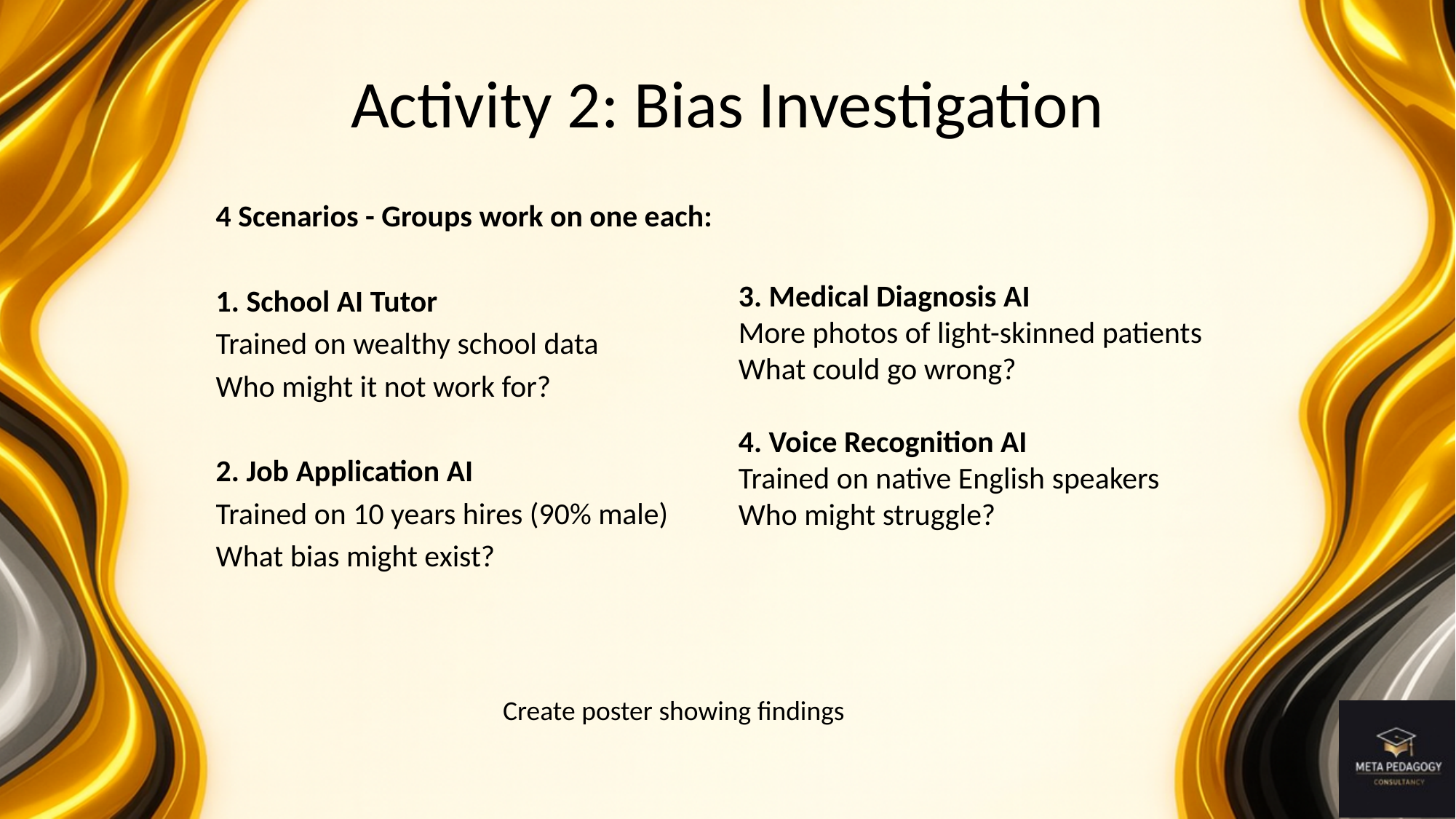

# Activity 2: Bias Investigation
4 Scenarios - Groups work on one each:

1. School AI Tutor
Trained on wealthy school data
Who might it not work for?

2. Job Application AI
Trained on 10 years hires (90% male)
What bias might exist?

3. Medical Diagnosis AI
More photos of light-skinned patients
What could go wrong?

4. Voice Recognition AI
Trained on native English speakers
Who might struggle?

Create poster showing findings